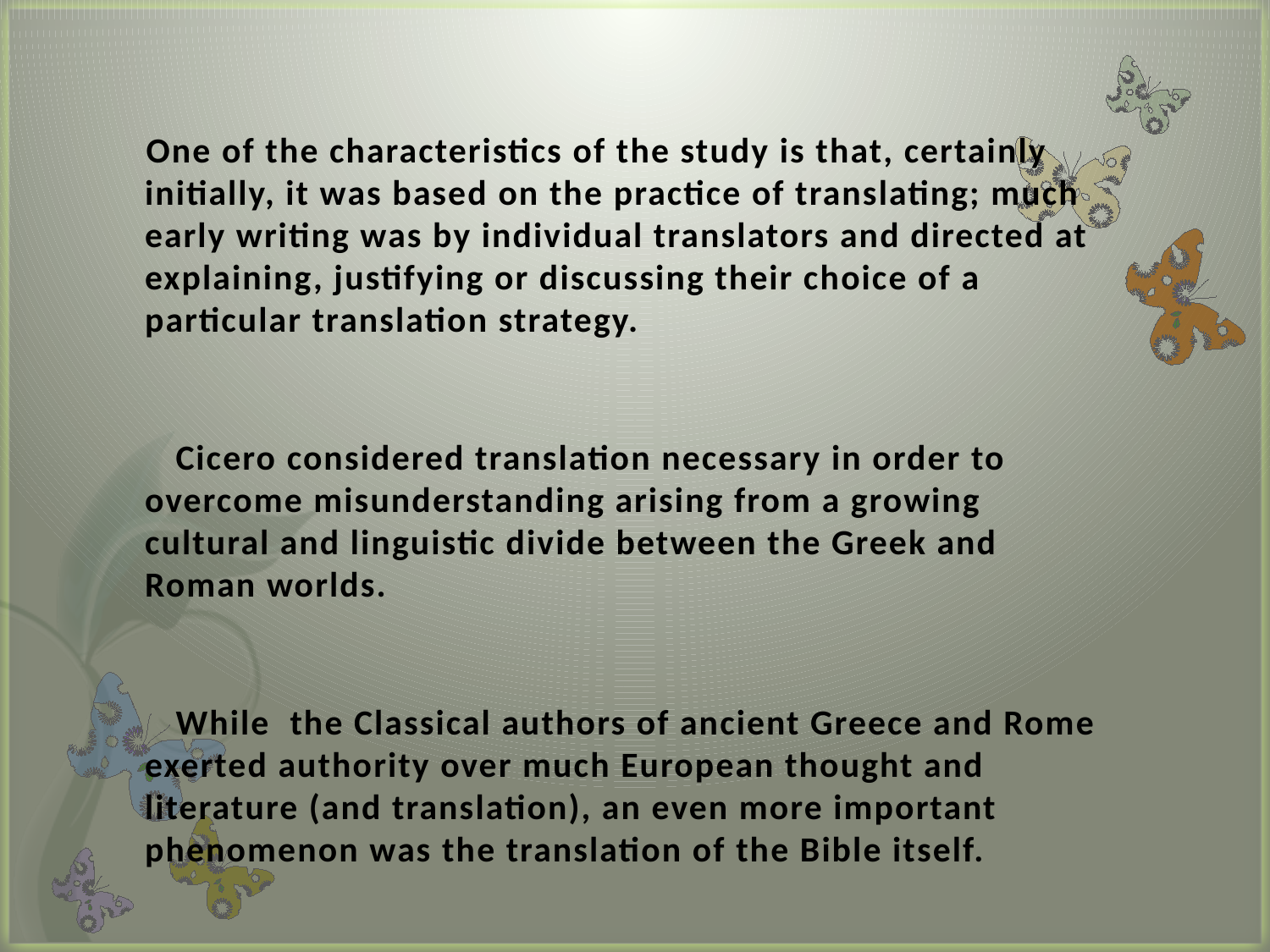

One of the characteristics of the study is that, certainly initially, it was based on the practice of translating; much early writing was by individual translators and directed at explaining, justifying or discussing their choice of a particular translation strategy.

        Cicero considered translation necessary in order to overcome misunderstanding arising from a growing cultural and linguistic divide between the Greek and Roman worlds.

        While  the Classical authors of ancient Greece and Rome exerted authority over much European thought and literature (and translation), an even more important phenomenon was the translation of the Bible itself.